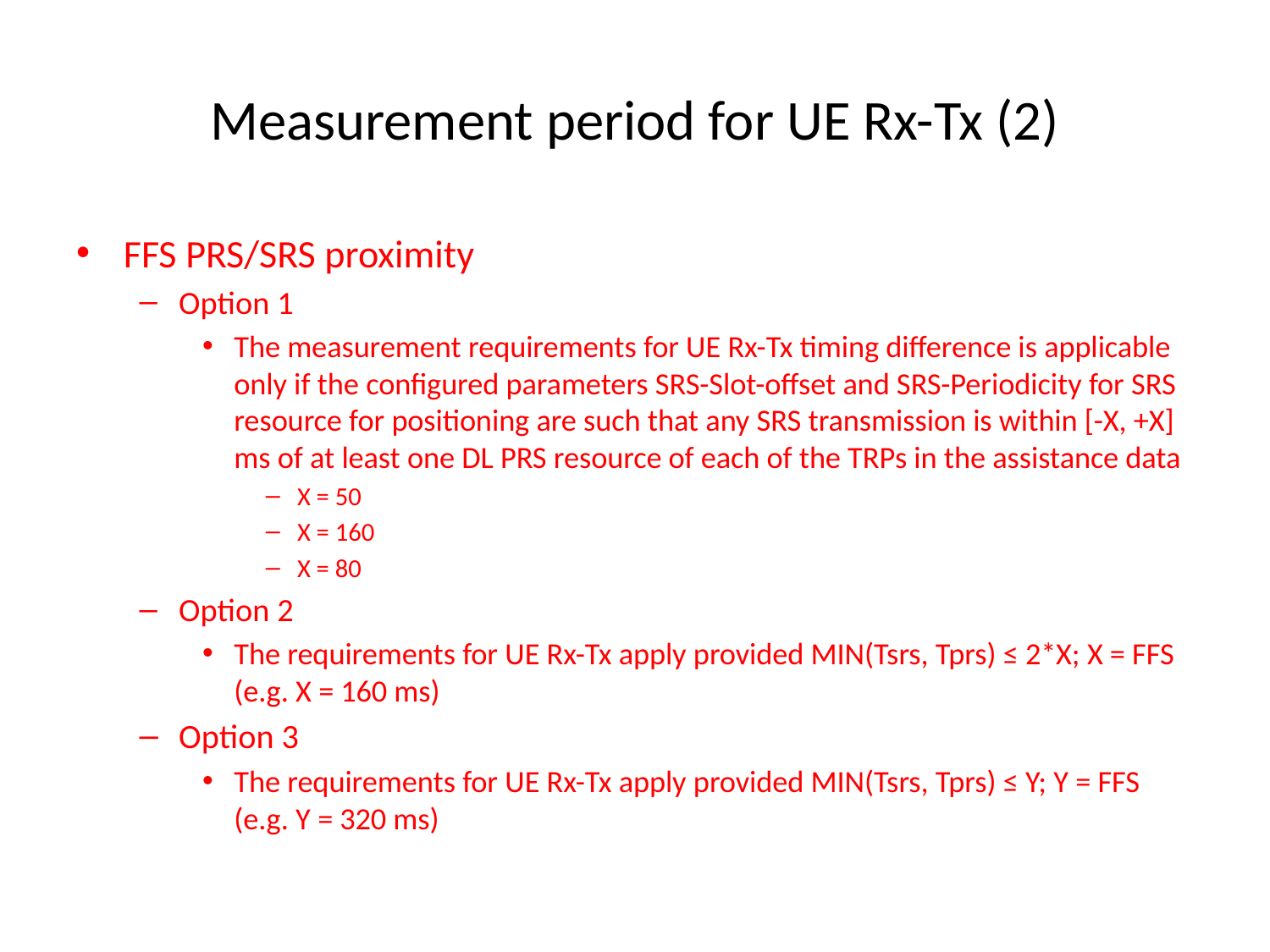

# Measurement period for UE Rx-Tx (2)
FFS PRS/SRS proximity
Option 1
The measurement requirements for UE Rx-Tx timing difference is applicable only if the configured parameters SRS-Slot-offset and SRS-Periodicity for SRS resource for positioning are such that any SRS transmission is within [-X, +X] ms of at least one DL PRS resource of each of the TRPs in the assistance data
X = 50
X = 160
X = 80
Option 2
The requirements for UE Rx-Tx apply provided MIN(Tsrs, Tprs) ≤ 2*X; X = FFS (e.g. X = 160 ms)
Option 3
The requirements for UE Rx-Tx apply provided MIN(Tsrs, Tprs) ≤ Y; Y = FFS (e.g. Y = 320 ms)